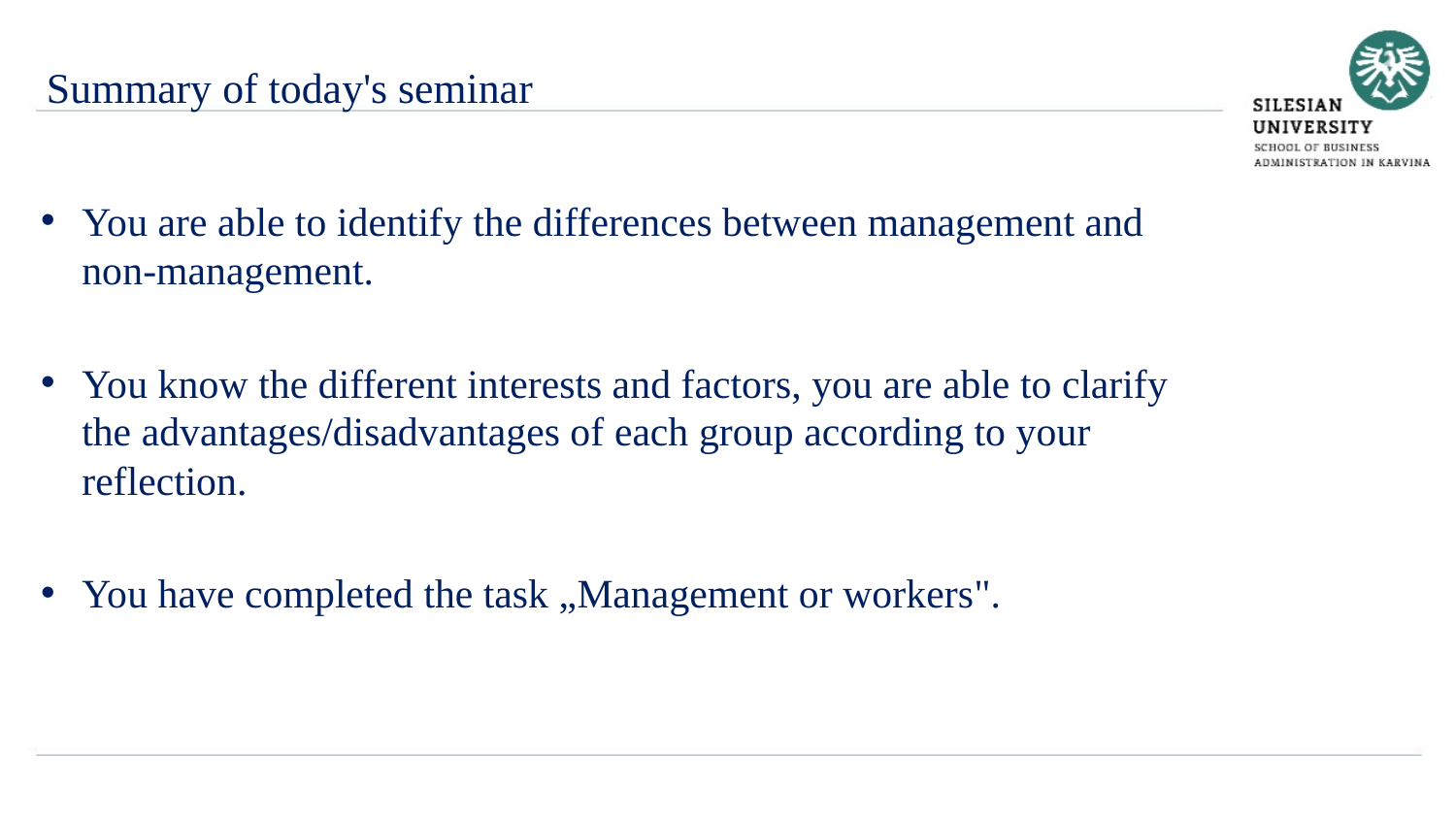

Summary of today's seminar
You are able to identify the differences between management and non-management.

You know the different interests and factors, you are able to clarify the advantages/disadvantages of each group according to your reflection.

You have completed the task „Management or workers".